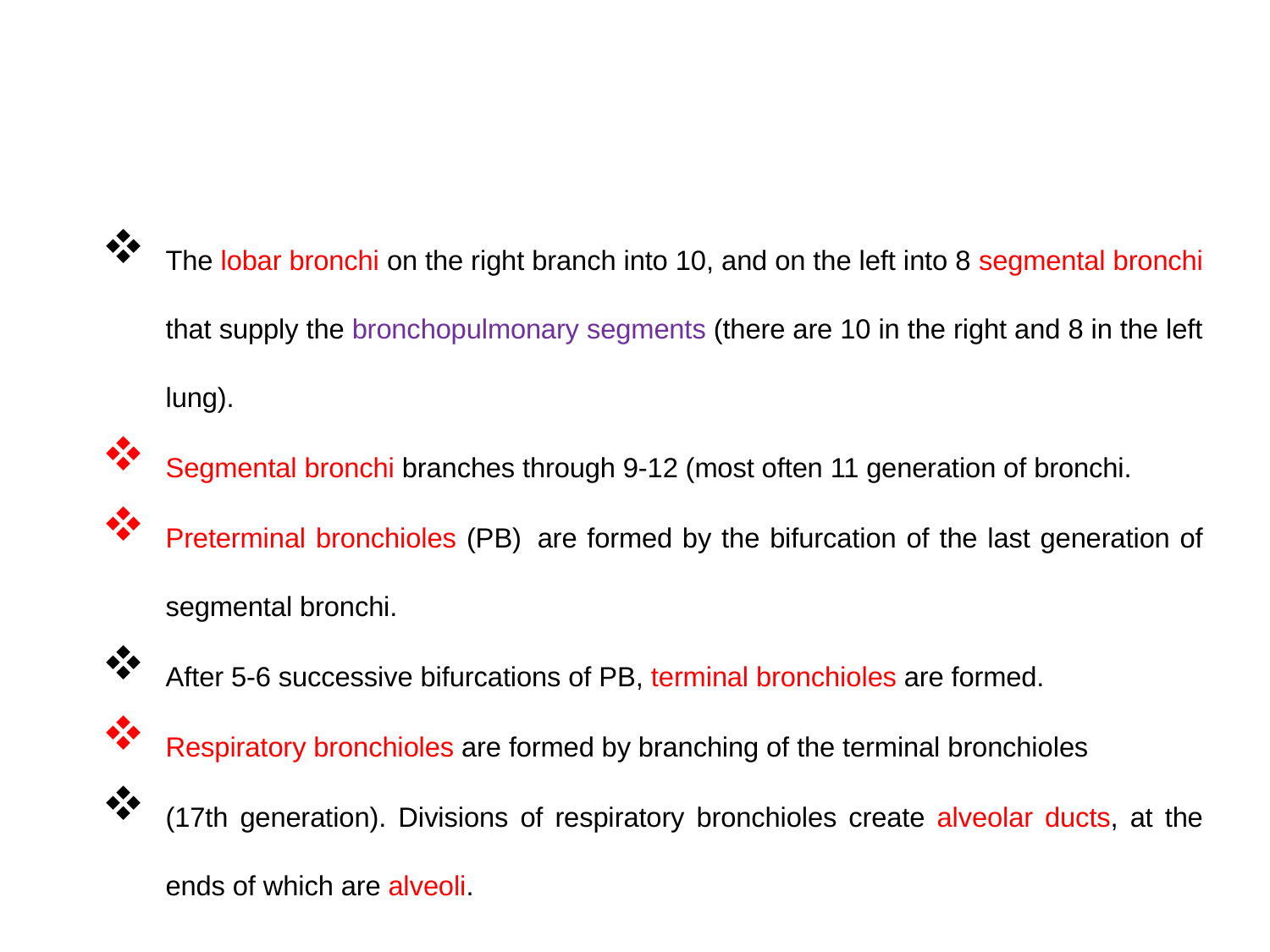

The lobar bronchi on the right branch into 10, and on the left into 8 segmental bronchi that supply the bronchopulmonary segments (there are 10 in the right and 8 in the left lung).
Segmental bronchi branches through 9-12 (most often 11 generation of bronchi.
Preterminal bronchioles (PB) are formed by the bifurcation of the last generation of segmental bronchi.
After 5-6 successive bifurcations of PB, terminal bronchioles are formed.
Respiratory bronchioles are formed by branching of the terminal bronchioles
(17th generation). Divisions of respiratory bronchioles create alveolar ducts, at the ends of which are alveoli.